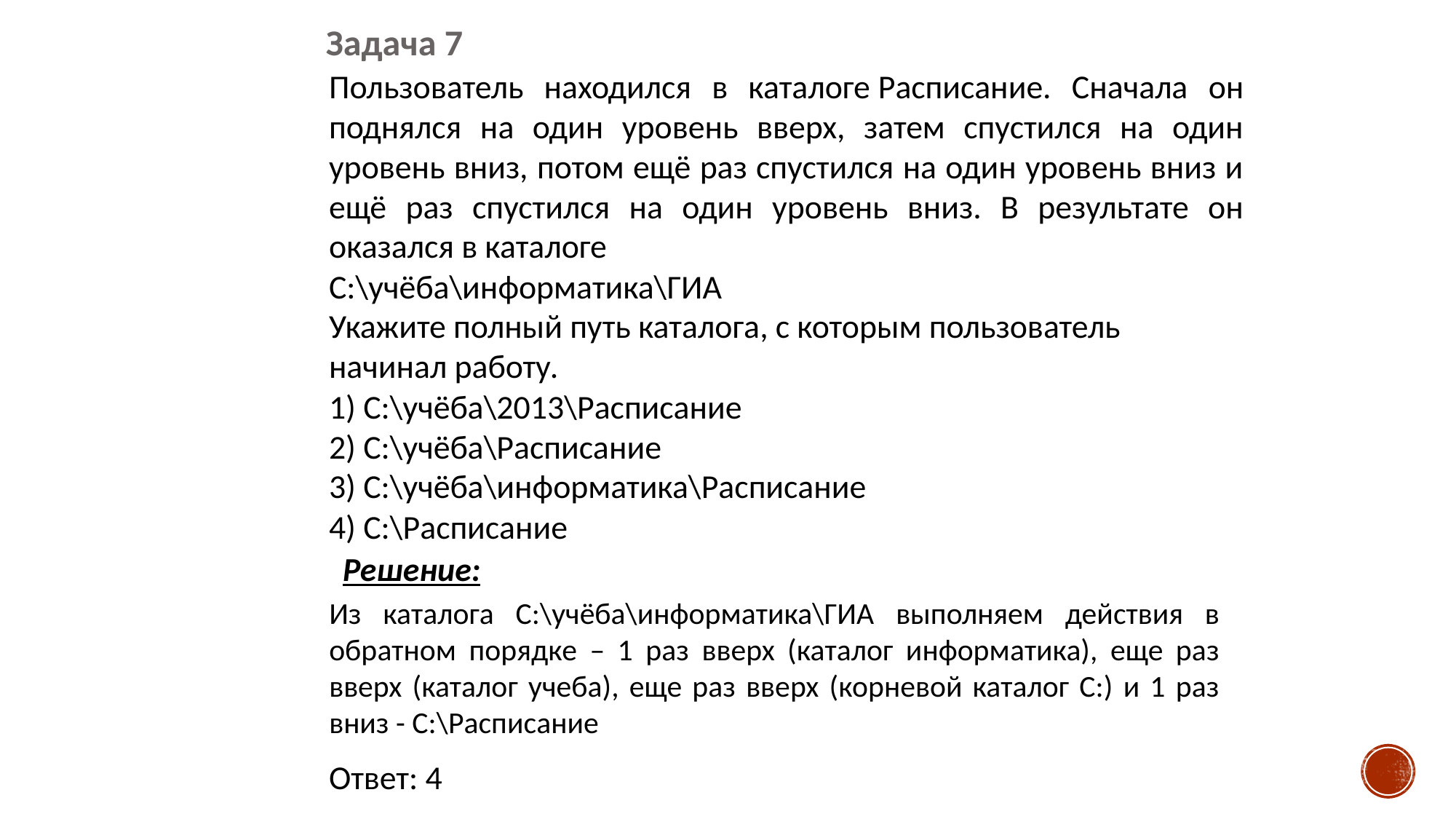

Задача 7
Пользователь находился в каталоге Расписание. Сначала он поднялся на один уровень вверх, затем спустился на один уровень вниз, потом ещё раз спустился на один уровень вниз и ещё раз спустился на один уровень вниз. В результате он оказался в каталоге
C:\учёба\информатика\ГИА
Укажите полный путь каталога, с которым пользователь начинал работу.
1) C:\учёба\2013\Расписание
2) C:\учёба\Расписание
3) C:\учёба\информатика\Расписание
4) C:\Расписание
Решение:
Из каталога C:\учёба\информатика\ГИА выполняем действия в обратном порядке – 1 раз вверх (каталог информатика), еще раз вверх (каталог учеба), еще раз вверх (корневой каталог C:) и 1 раз вниз - C:\Расписание
Ответ: 4